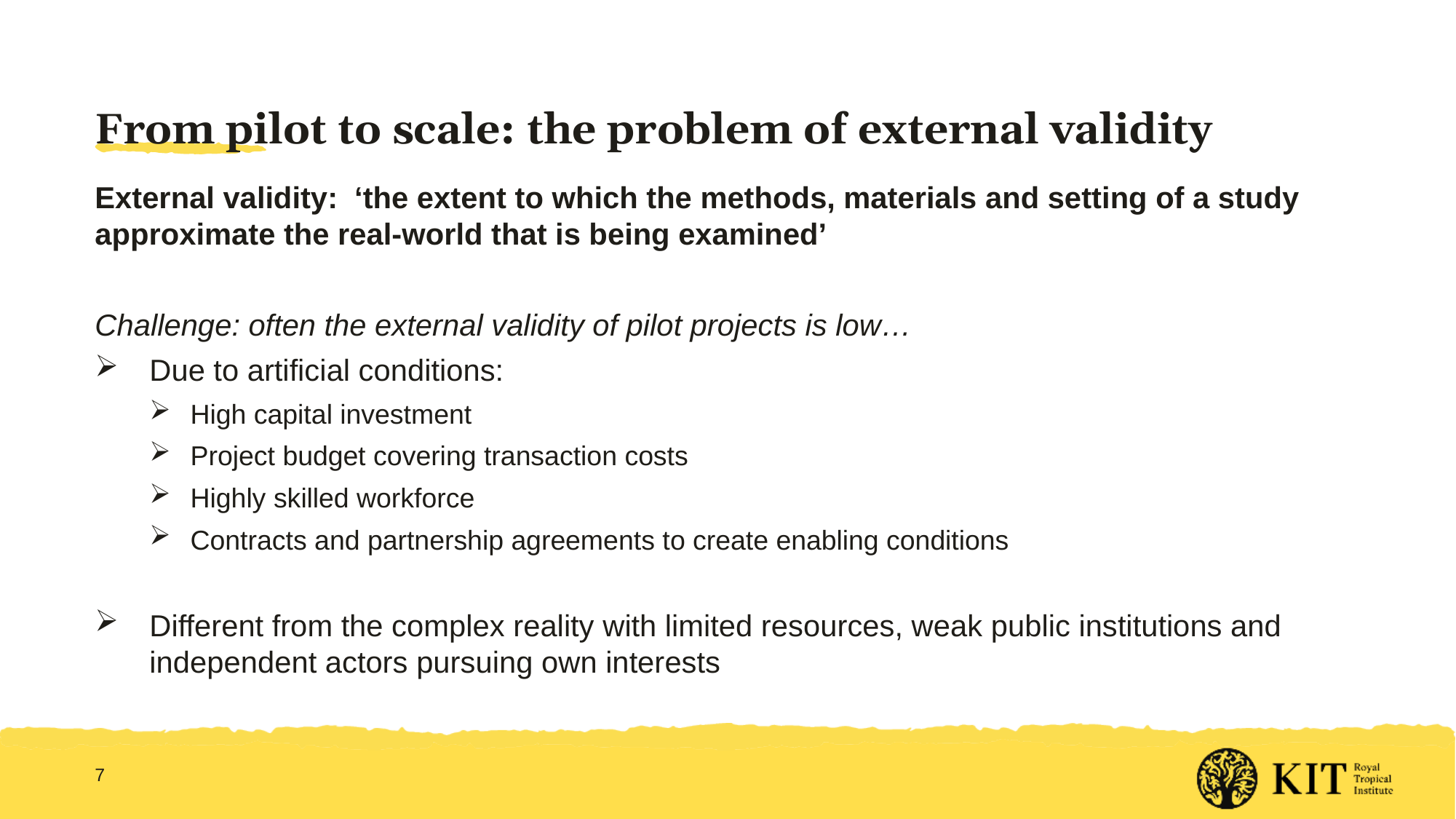

# From pilot to scale: the problem of external validity
External validity:  ‘the extent to which the methods, materials and setting of a study approximate the real-world that is being examined’

Challenge: often the external validity of pilot projects is low…
Due to artificial conditions:
High capital investment
Project budget covering transaction costs
Highly skilled workforce
Contracts and partnership agreements to create enabling conditions

Different from the complex reality with limited resources, weak public institutions and independent actors pursuing own interests

7